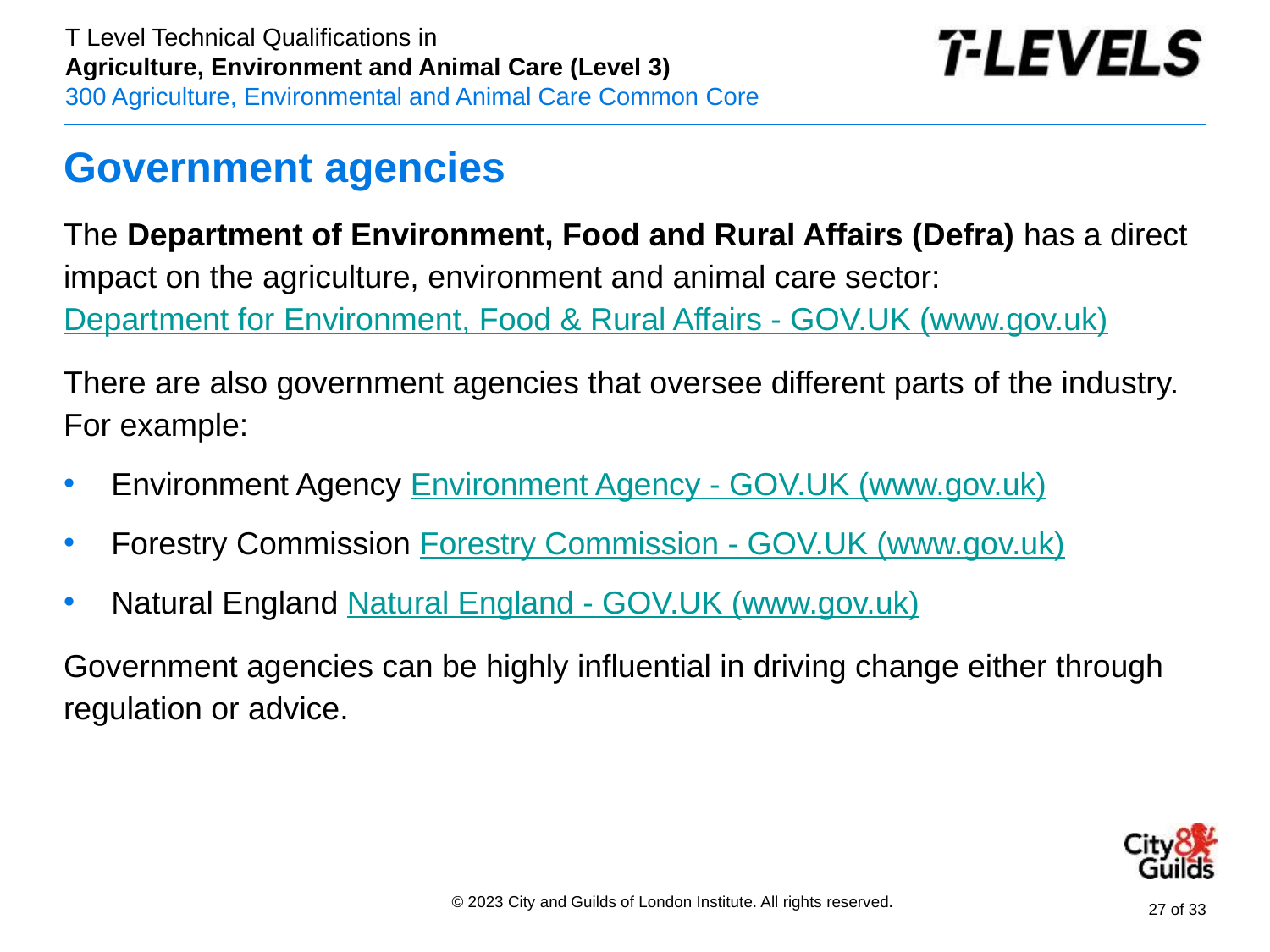

# Government agencies
The Department of Environment, Food and Rural Affairs (Defra) has a direct impact on the agriculture, environment and animal care sector: Department for Environment, Food & Rural Affairs - GOV.UK (www.gov.uk)
There are also government agencies that oversee different parts of the industry. For example:
Environment Agency Environment Agency - GOV.UK (www.gov.uk)
Forestry Commission Forestry Commission - GOV.UK (www.gov.uk)
Natural England Natural England - GOV.UK (www.gov.uk)
Government agencies can be highly influential in driving change either through regulation or advice.